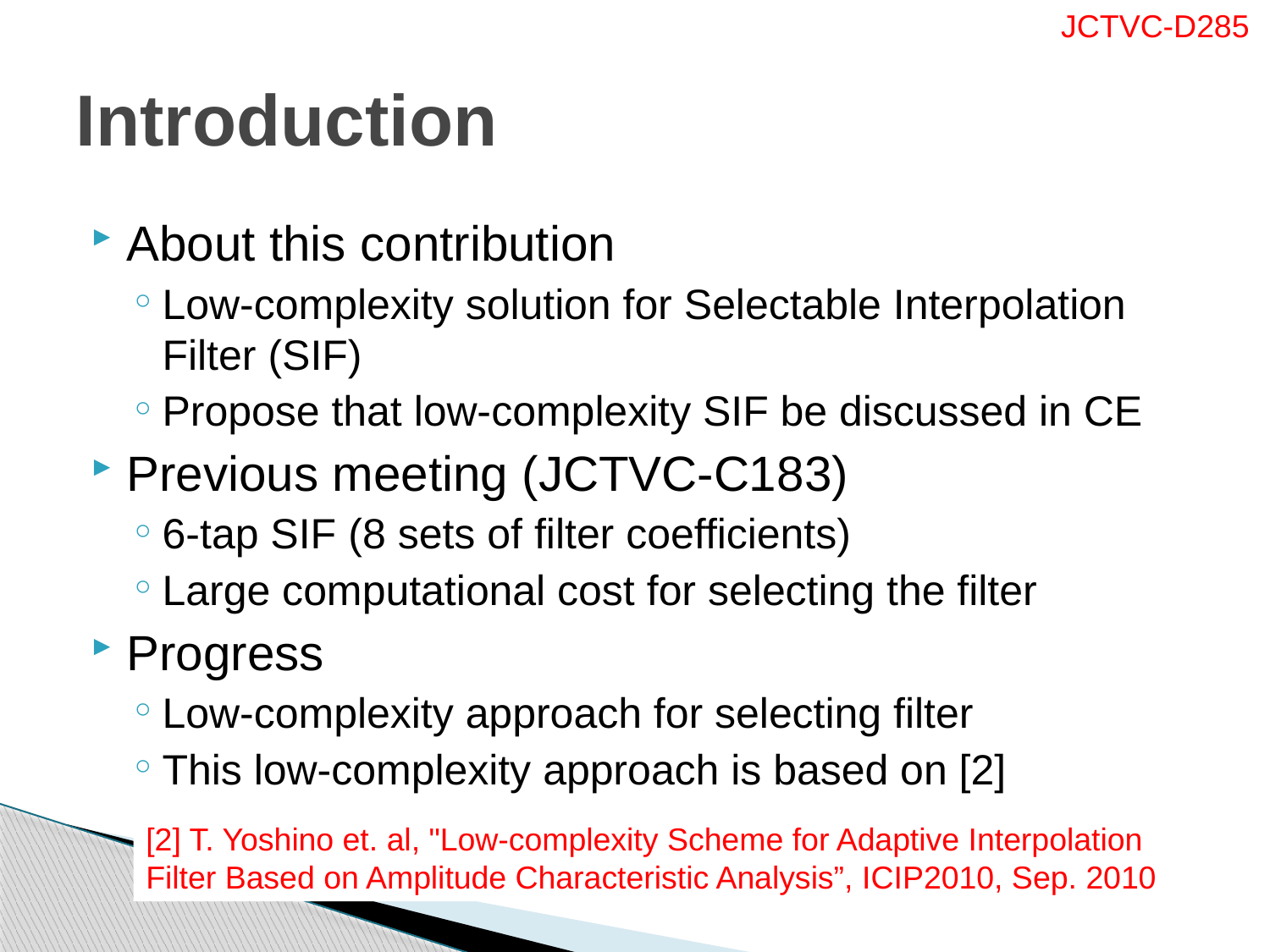

# Introduction
About this contribution
Low-complexity solution for Selectable Interpolation Filter (SIF)
Propose that low-complexity SIF be discussed in CE
Previous meeting (JCTVC-C183)
6-tap SIF (8 sets of filter coefficients)
Large computational cost for selecting the filter
Progress
Low-complexity approach for selecting filter
This low-complexity approach is based on [2]
[2] T. Yoshino et. al, "Low-complexity Scheme for Adaptive Interpolation
Filter Based on Amplitude Characteristic Analysis”, ICIP2010, Sep. 2010